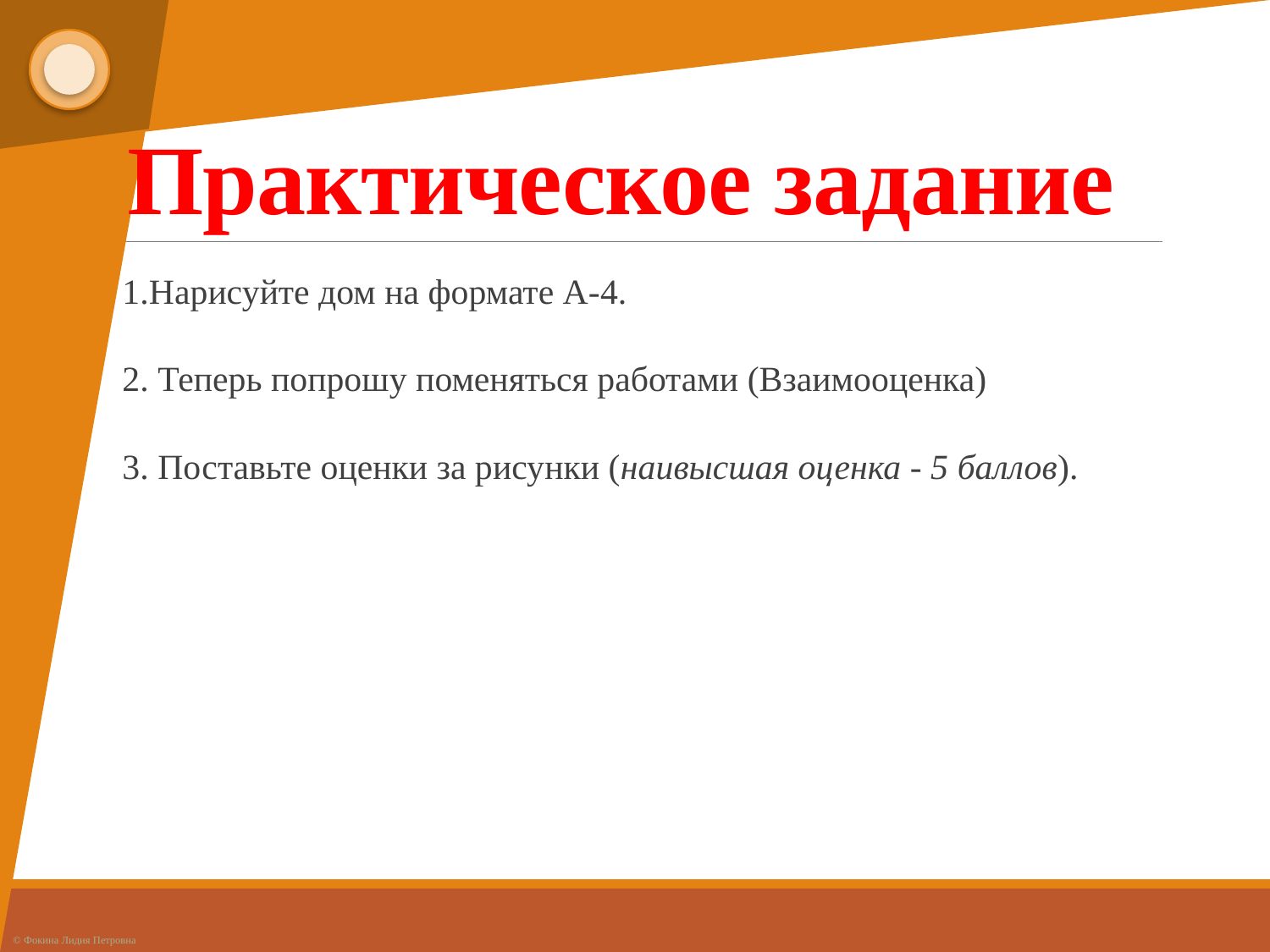

# Практическое задание
1.Нарисуйте дом на формате А-4.
2. Теперь попрошу поменяться работами (Взаимооценка)
3. Поставьте оценки за рисунки (наивысшая оценка - 5 баллов).